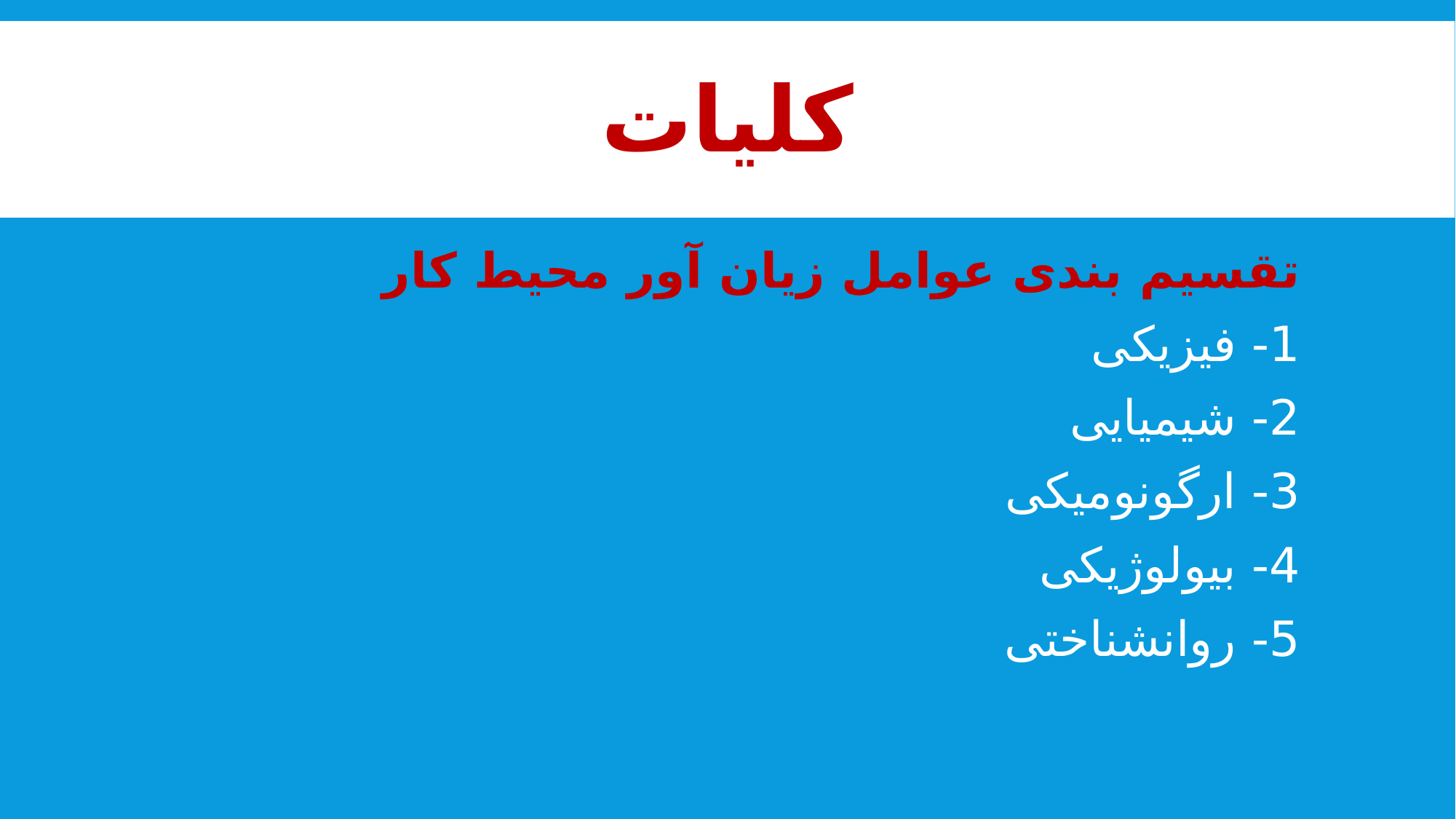

# کلیات
تقسیم بندی عوامل زیان آور محیط کار
1- فیزیکی
2- شیمیایی
3- ارگونومیکی
4- بیولوژیکی
5- روانشناختی